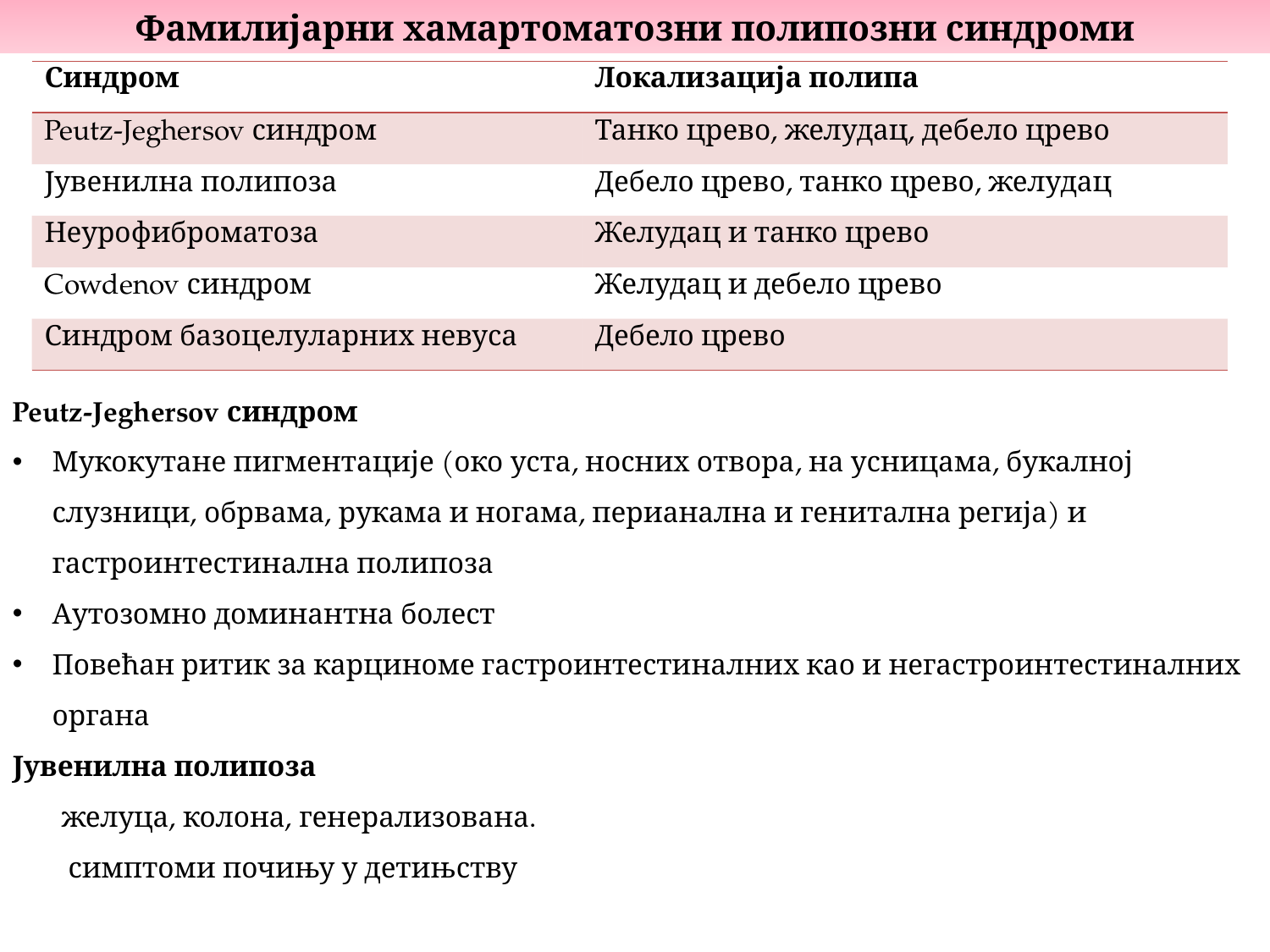

Фамилијарни хамартоматозни полипозни синдроми
| Синдром | Локализација полипа |
| --- | --- |
| Peutz-Jeghersov синдром | Танко црево, желудац, дебело црево |
| Јувенилна полипоза | Дебело црево, танко црево, желудац |
| Неурофиброматоза | Желудац и танко црево |
| Cowdenov синдром | Желудац и дебело црево |
| Синдром базоцелуларних невуса | Дебело црево |
Peutz-Jeghersov синдром
Мукокутане пигментације (око уста, носних отвора, на усницама, букалној слузници, обрвама, рукама и ногама, перианална и генитална регија) и гастроинтестинална полипоза
Аутозомно доминантна болест
Повећан ритик за карциноме гастроинтестиналних као и негастроинтестиналних органа
Јувенилна полипоза
       желуца, колона, генерализована.
        симптоми почињу у детињству